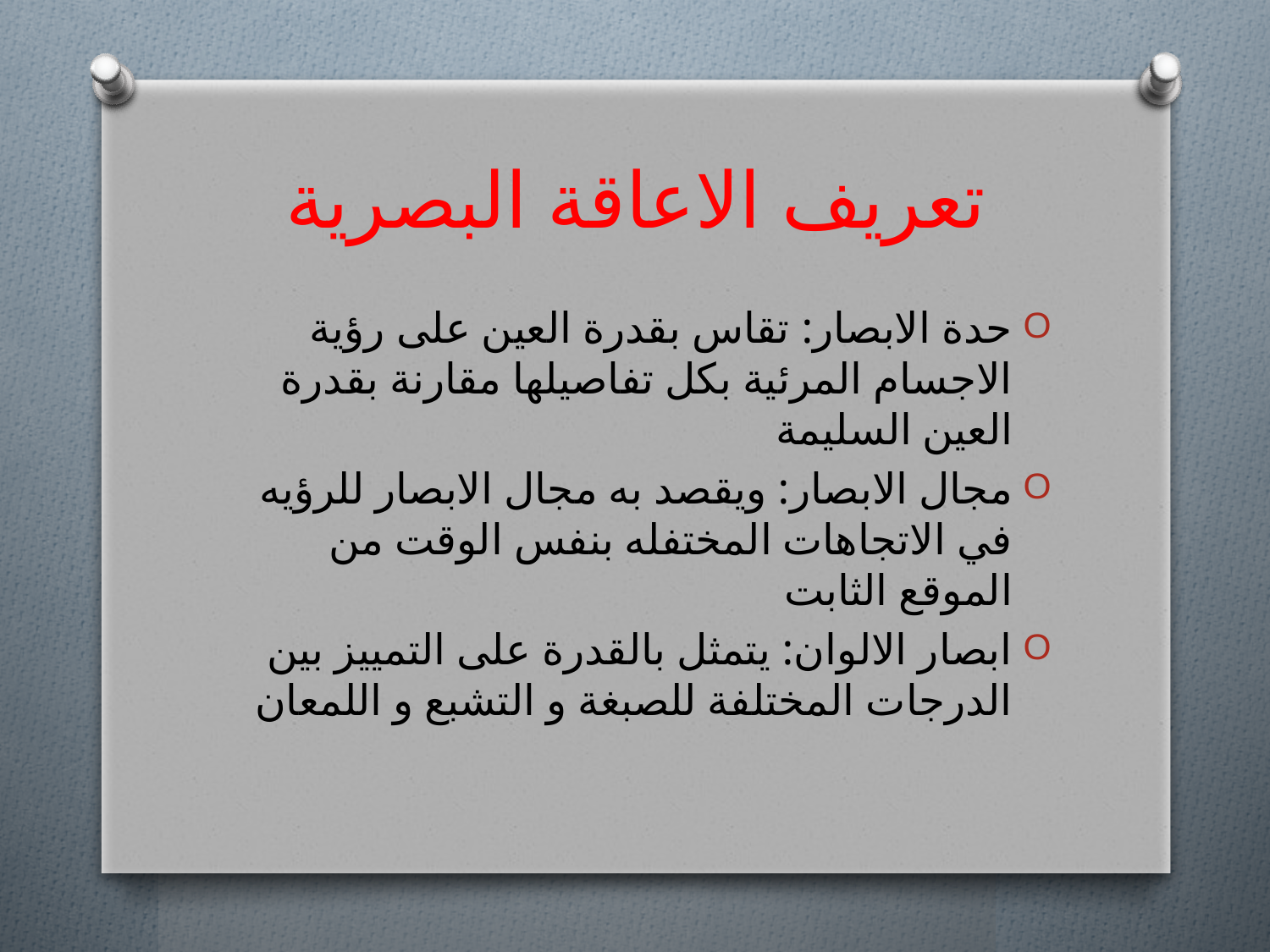

# تعريف الاعاقة البصرية
حدة الابصار: تقاس بقدرة العين على رؤية الاجسام المرئية بكل تفاصيلها مقارنة بقدرة العين السليمة
مجال الابصار: ويقصد به مجال الابصار للرؤيه في الاتجاهات المختفله بنفس الوقت من الموقع الثابت
ابصار الالوان: يتمثل بالقدرة على التمييز بين الدرجات المختلفة للصبغة و التشبع و اللمعان